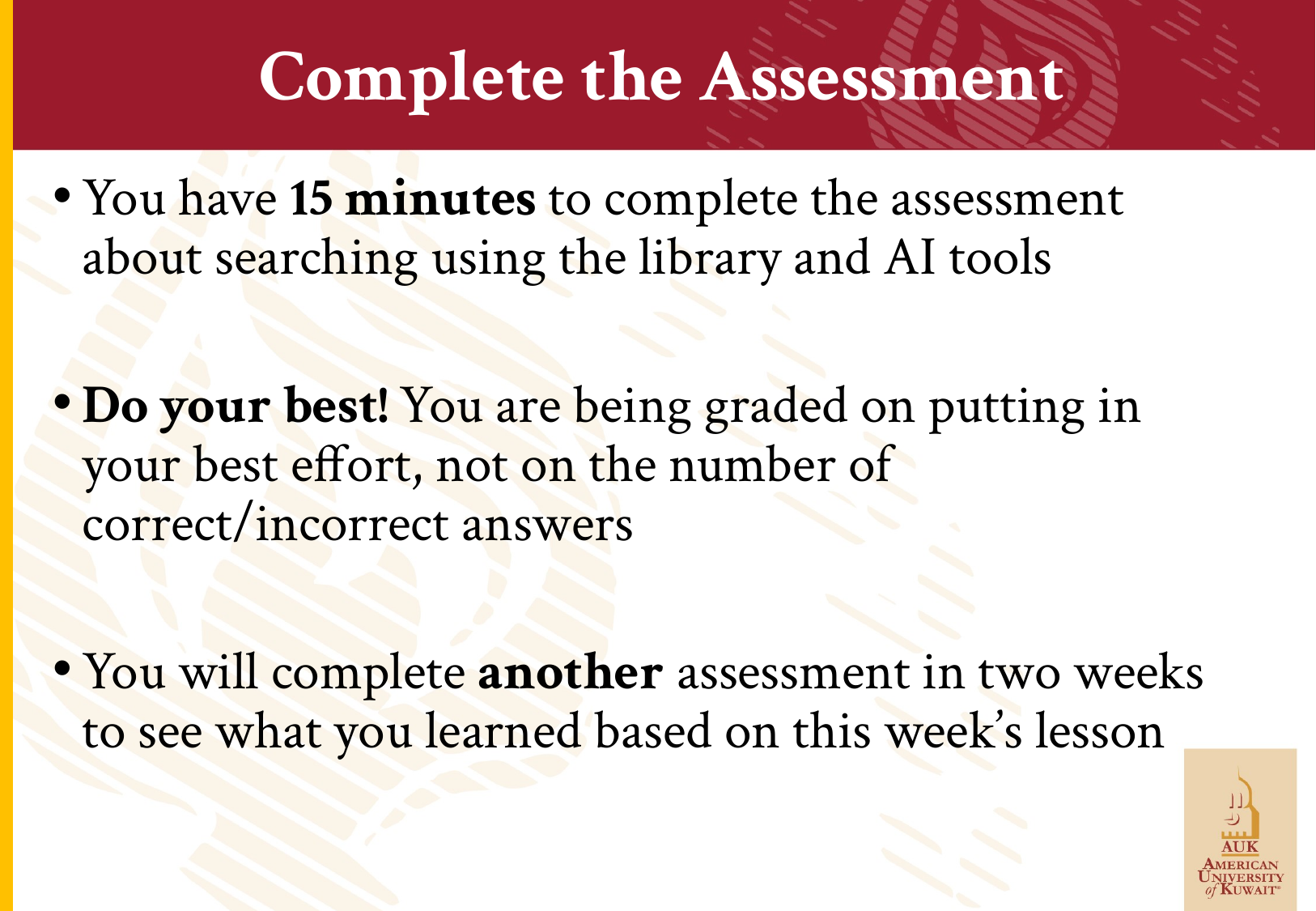

# Complete the Assessment
You have 15 minutes to complete the assessment about searching using the library and AI tools

Do your best! You are being graded on putting in your best effort, not on the number of correct/incorrect answers

You will complete another assessment in two weeks to see what you learned based on this week’s lesson